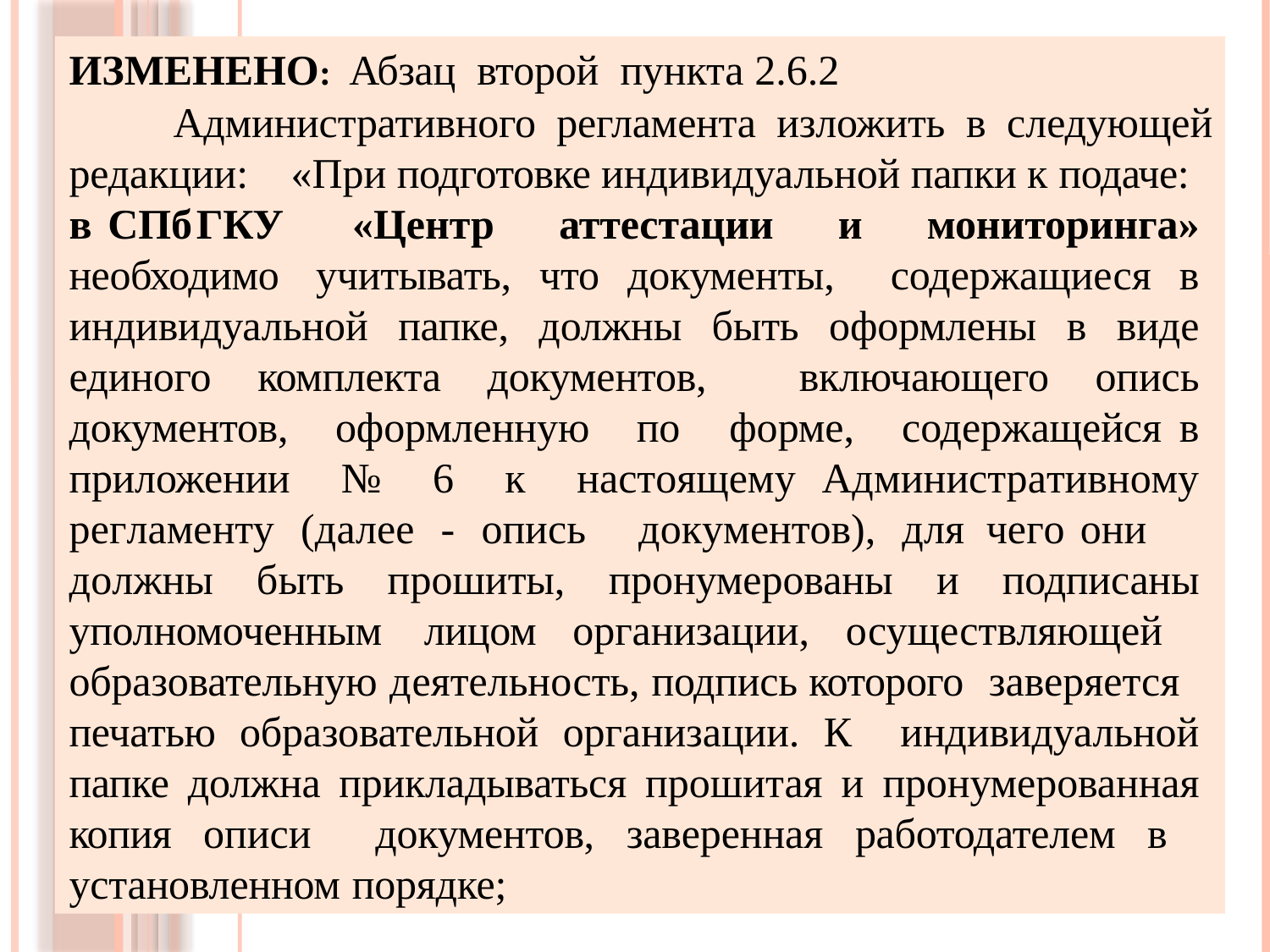

ИЗМЕНЕНО:  Абзац  второй  пункта 2.6.2
     Административного регламента изложить в следующей редакции:    «При подготовке индивидуальной папки к подаче:
в	СПб	ГКУ	 «Центр аттестации и мониторинга» необходимо	 учитывать, что документы,  содержащиеся в индивидуальной папке, должны быть оформлены в виде единого комплекта документов,  включающего опись документов, оформленную по форме, содержащейся	в приложении № 6 к настоящему	Административному регламенту (далее - опись  документов), для	чего	они   должны быть прошиты, пронумерованы и подписаны уполномоченным	лицом организации, осуществляющей  образовательную деятельность, подпись которого	заверяется	печатью образовательной организации. К  индивидуальной папке должна прикладываться прошитая и пронумерованная копия описи  документов, заверенная работодателем в  установленном порядке;